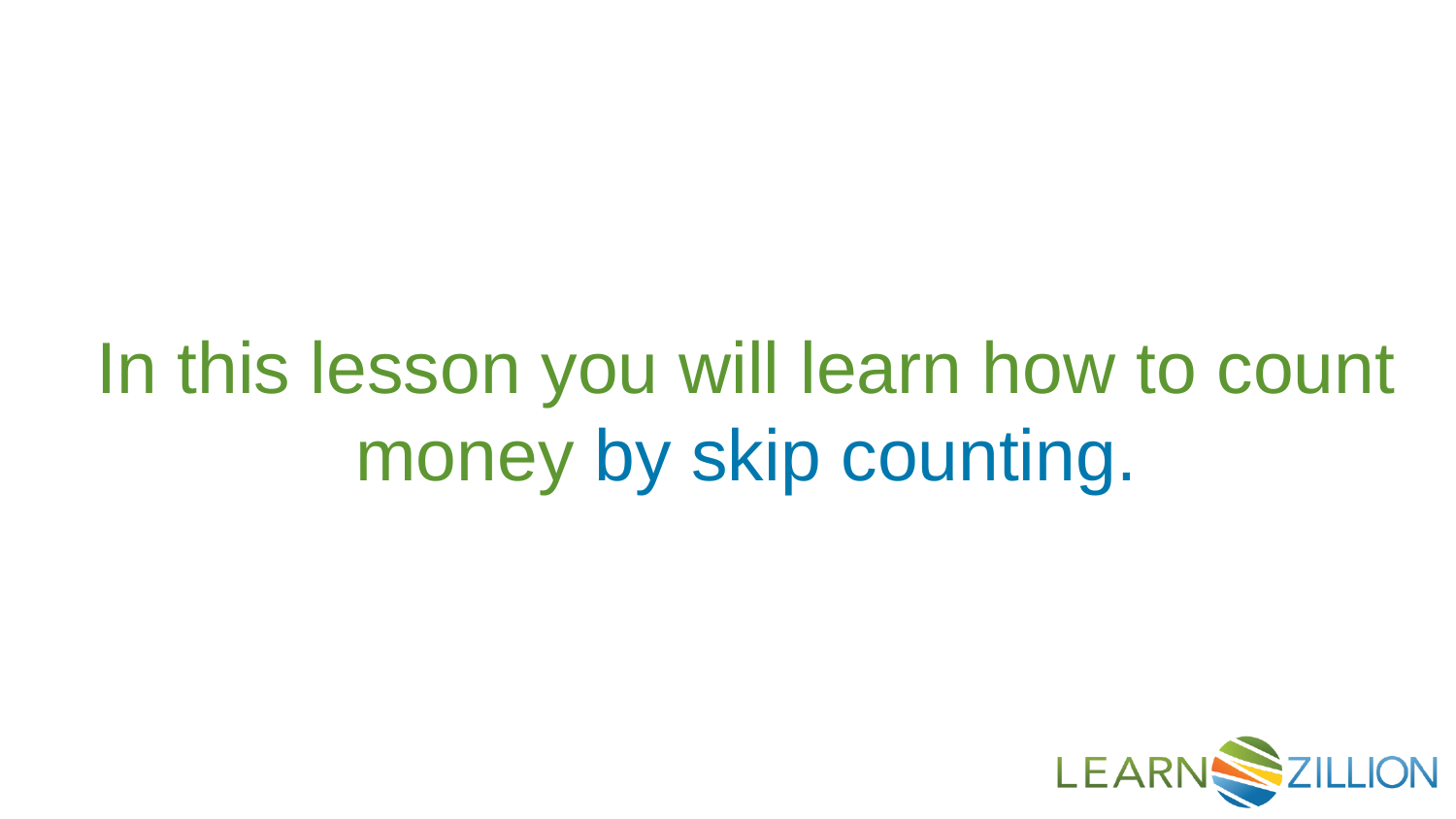

In this lesson you will learn how to count money by skip counting.